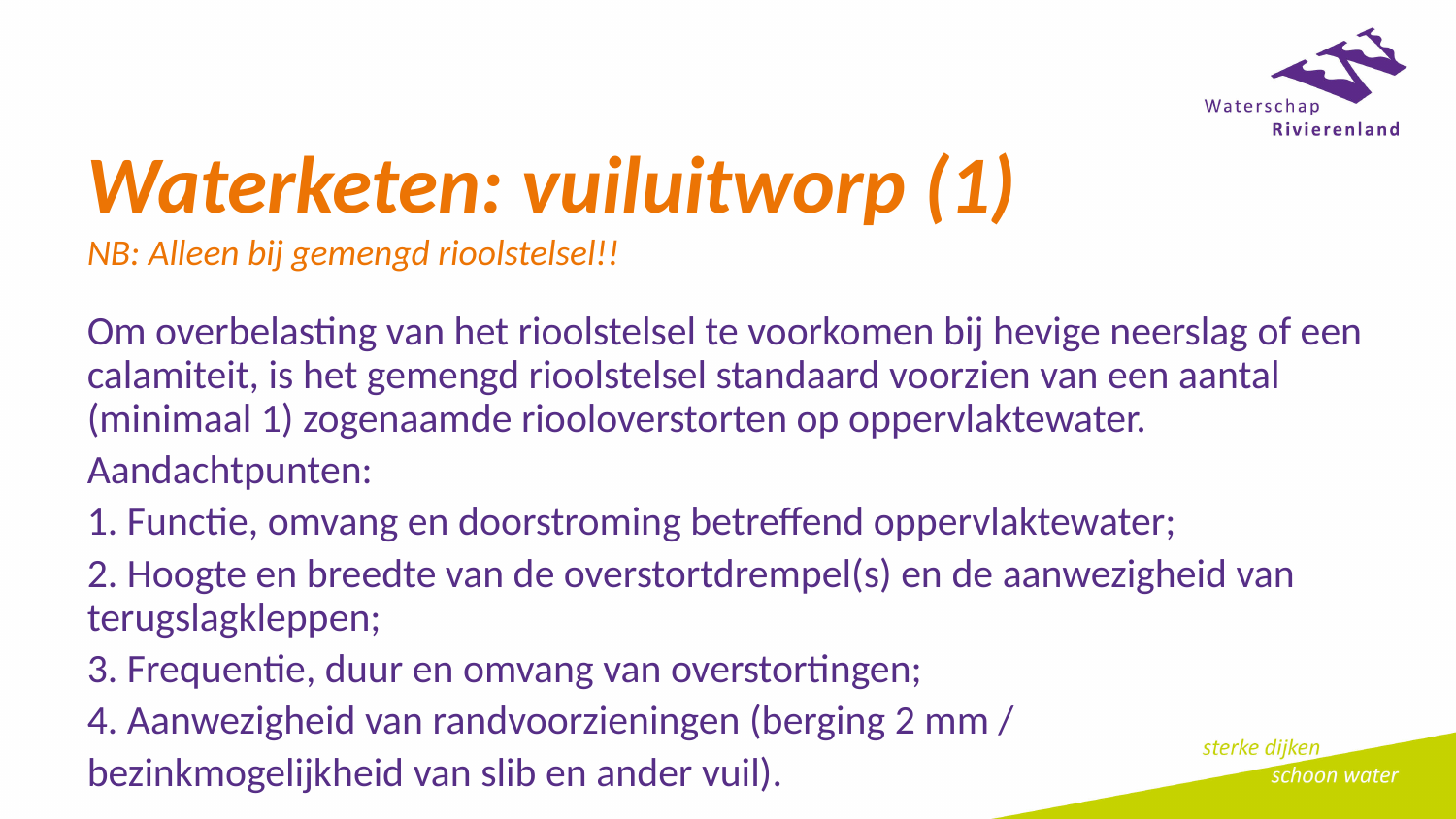

# Waterketen: vuiluitworp (1)
NB: Alleen bij gemengd rioolstelsel!!

Om overbelasting van het rioolstelsel te voorkomen bij hevige neerslag of een calamiteit, is het gemengd rioolstelsel standaard voorzien van een aantal (minimaal 1) zogenaamde riooloverstorten op oppervlaktewater.
Aandachtpunten:
1. Functie, omvang en doorstroming betreffend oppervlaktewater;
2. Hoogte en breedte van de overstortdrempel(s) en de aanwezigheid van terugslagkleppen;
3. Frequentie, duur en omvang van overstortingen;
4. Aanwezigheid van randvoorzieningen (berging 2 mm /
bezinkmogelijkheid van slib en ander vuil).